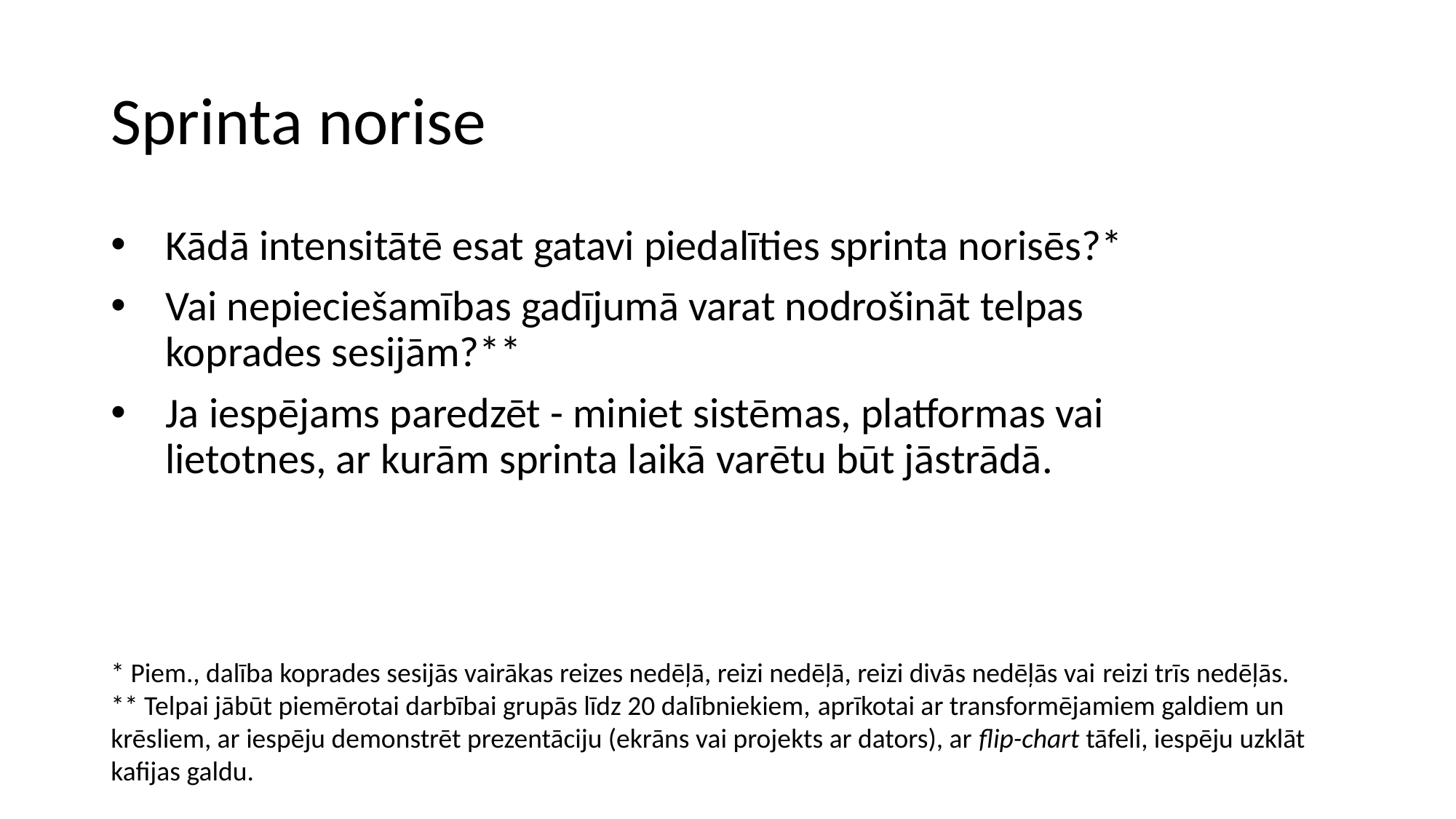

# Sprinta norise
Kādā intensitātē esat gatavi piedalīties sprinta norisēs?*
Vai nepieciešamības gadījumā varat nodrošināt telpas koprades sesijām?**
Ja iespējams paredzēt - miniet sistēmas, platformas vai lietotnes, ar kurām sprinta laikā varētu būt jāstrādā.

* Piem., dalība koprades sesijās vairākas reizes nedēļā, reizi nedēļā, reizi divās nedēļās vai reizi trīs nedēļās.
** Telpai jābūt piemērotai darbībai grupās līdz 20 dalībniekiem, aprīkotai ar transformējamiem galdiem un krēsliem, ar iespēju demonstrēt prezentāciju (ekrāns vai projekts ar dators), ar flip-chart tāfeli, iespēju uzklāt kafijas galdu.